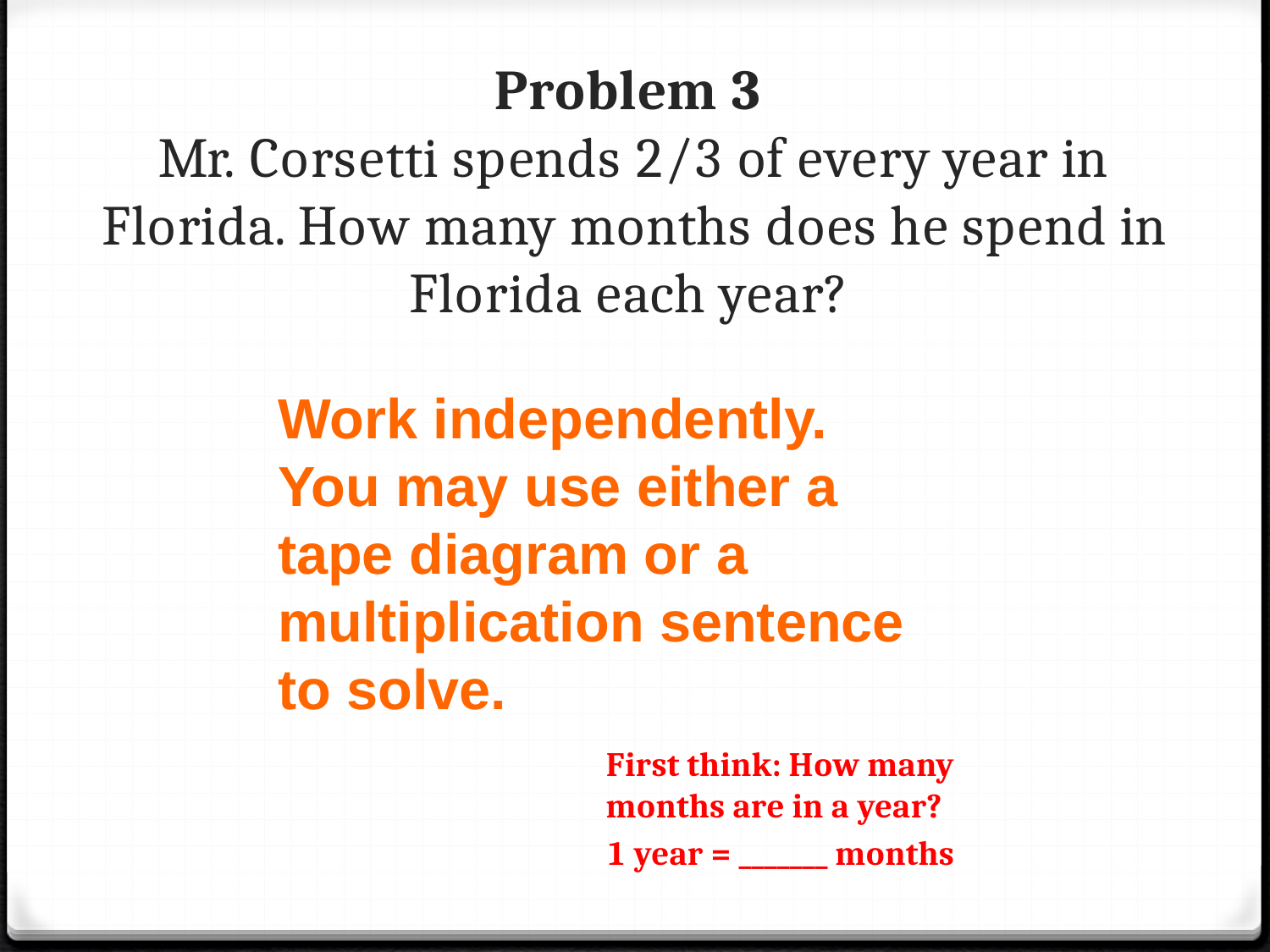

# Problem 3 Mr. Corsetti spends 2/3 of every year in Florida. How many months does he spend in Florida each year?
Work independently. You may use either a tape diagram or a multiplication sentence to solve.
First think: How many months are in a year?
1 year = _______ months